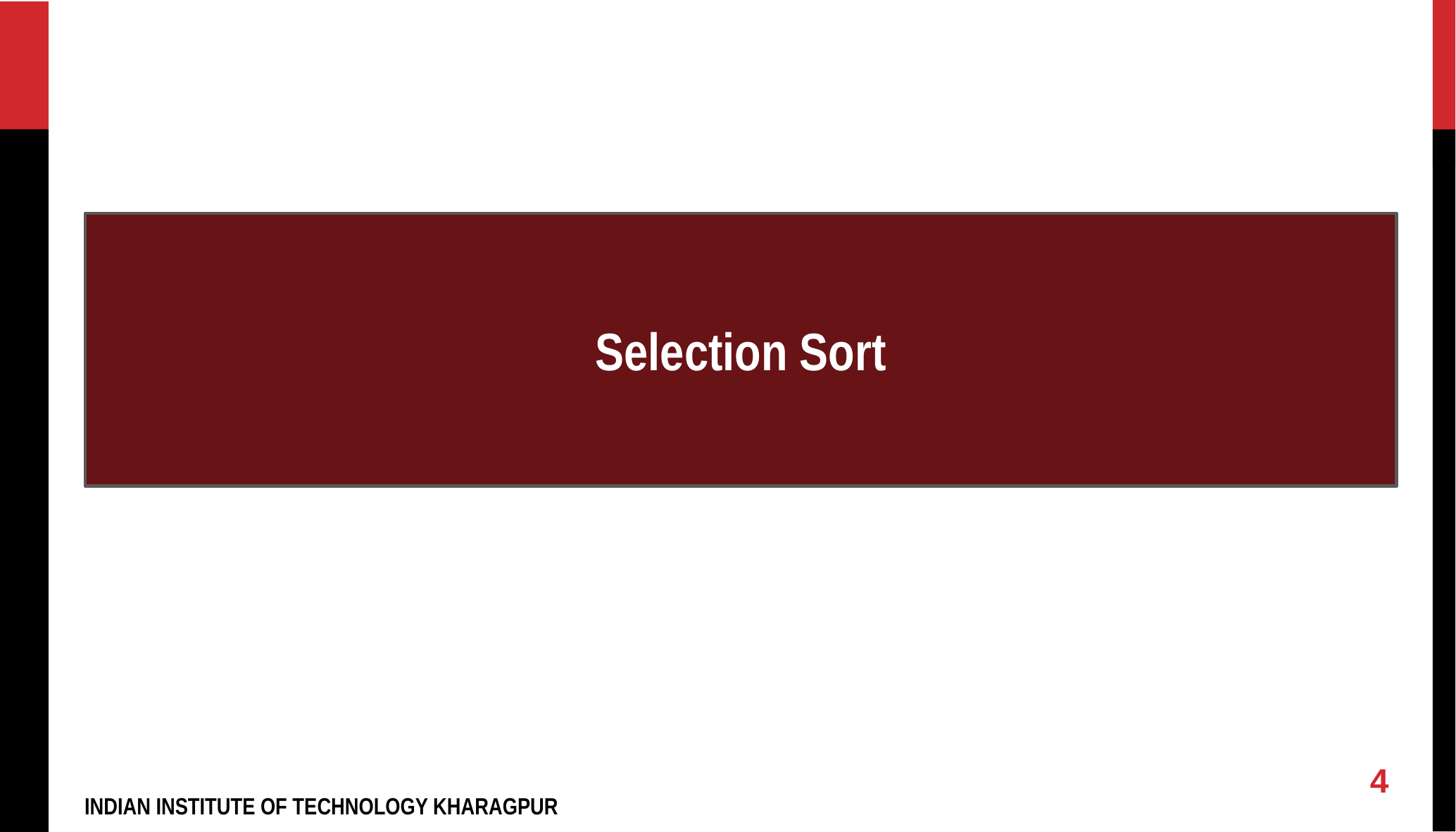

Selection Sort
4
INDIAN INSTITUTE OF TECHNOLOGY KHARAGPUR